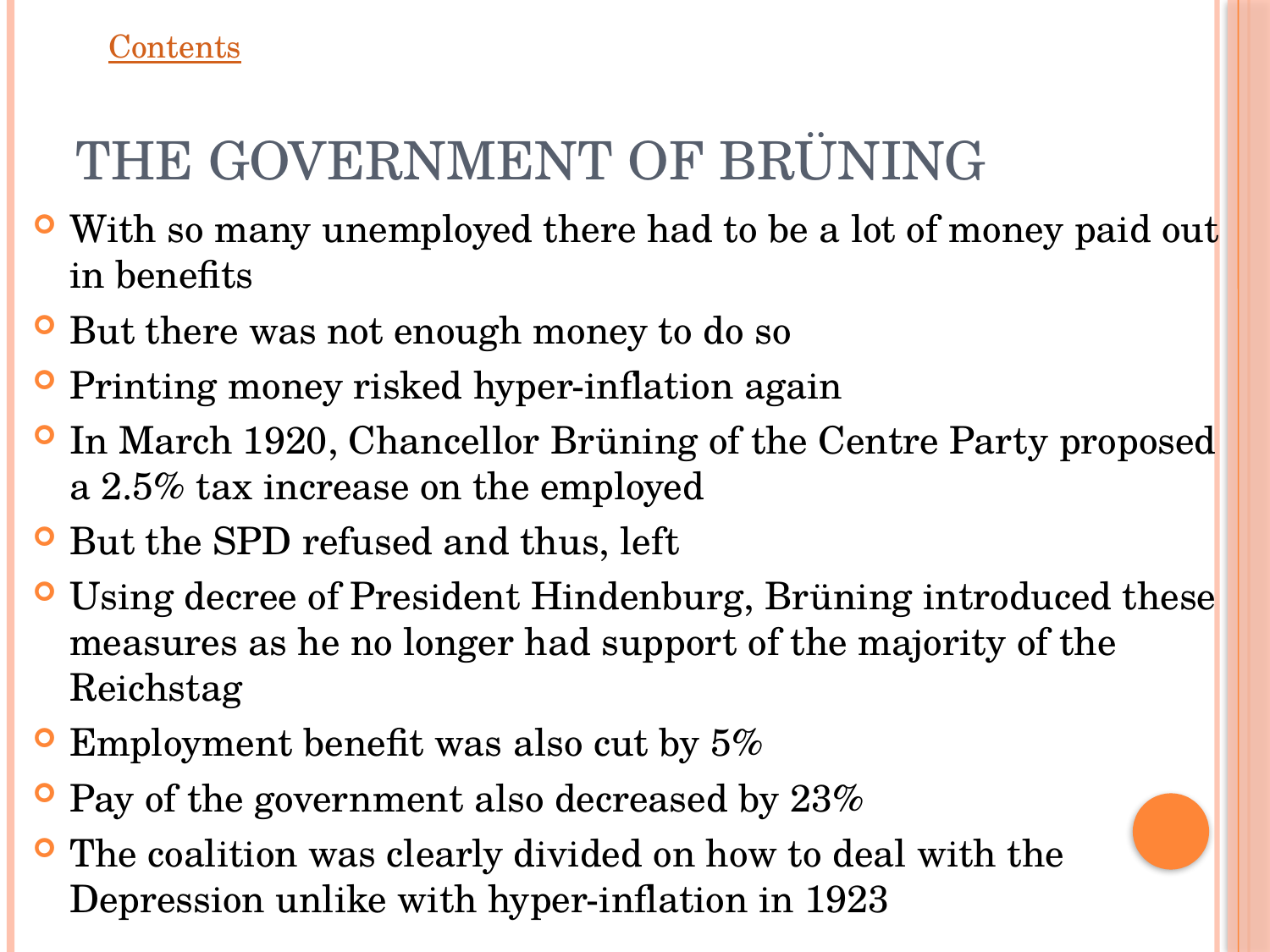

# The Government of Brüning
With so many unemployed there had to be a lot of money paid out in benefits
But there was not enough money to do so
Printing money risked hyper-inflation again
In March 1920, Chancellor Brüning of the Centre Party proposed a 2.5% tax increase on the employed
But the SPD refused and thus, left
Using decree of President Hindenburg, Brüning introduced these measures as he no longer had support of the majority of the Reichstag
Employment benefit was also cut by 5%
Pay of the government also decreased by 23%
The coalition was clearly divided on how to deal with the Depression unlike with hyper-inflation in 1923